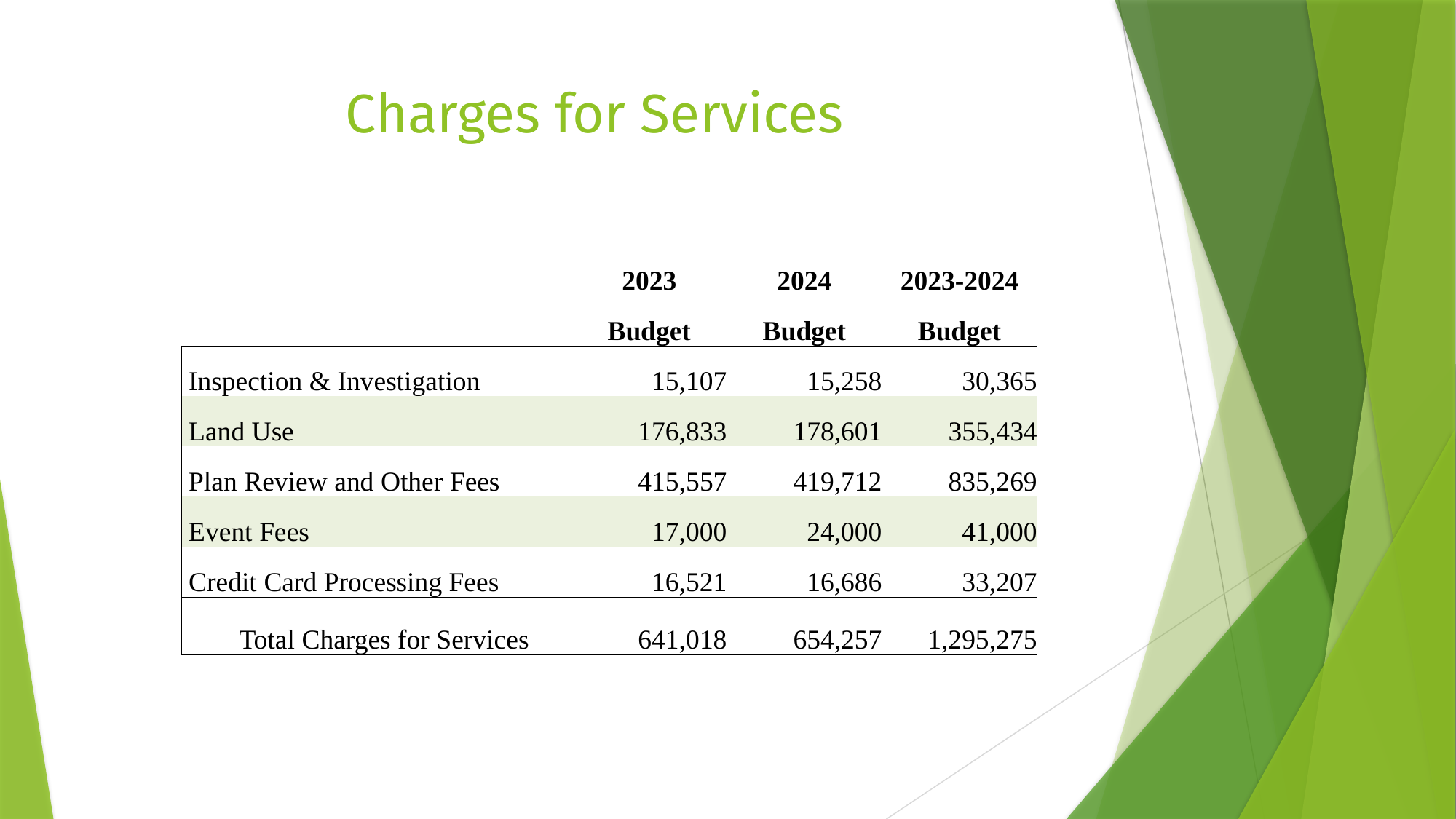

# Charges for Services
|  |  | 2023 | 2024 | 2023-2024 |
| --- | --- | --- | --- | --- |
|  |  | Budget | Budget | Budget |
| Inspection & Investigation |  | 15,107 | 15,258 | 30,365 |
| Land Use |  | 176,833 | 178,601 | 355,434 |
| Plan Review and Other Fees |  | 415,557 | 419,712 | 835,269 |
| Event Fees |  | 17,000 | 24,000 | 41,000 |
| Credit Card Processing Fees |  | 16,521 | 16,686 | 33,207 |
| Total Charges for Services |  | 641,018 | 654,257 | 1,295,275 |